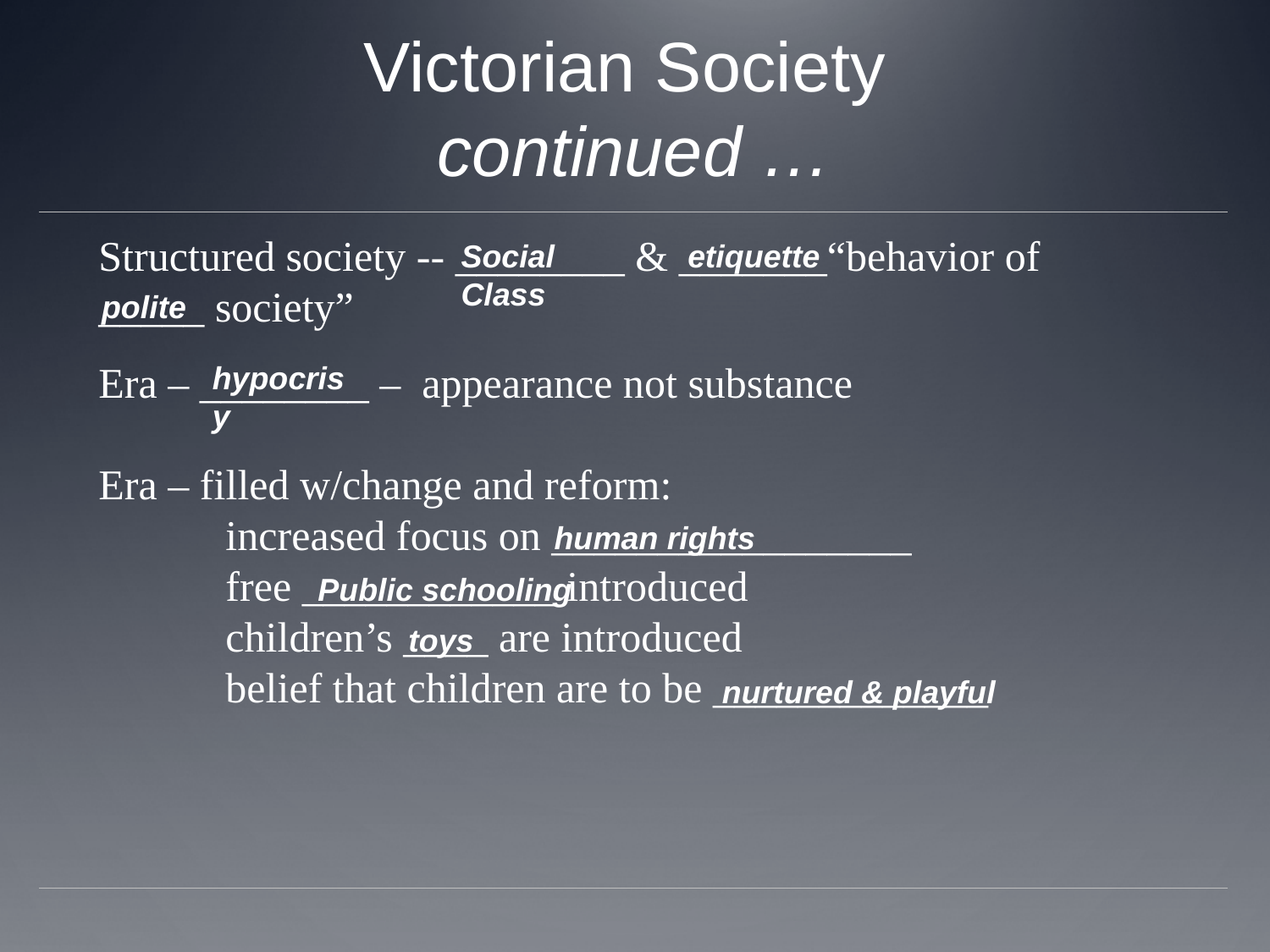

# Victorian Society continued …
Structured society -- ________ & _______“behavior of
_____ society”
Era – ________ –  appearance not substance

Era – filled w/change and reform:
	increased focus on _________________
	free ____________ introduced
	children’s ____ are introduced
	belief that children are to be _____________

Social Class
etiquette
polite
hypocrisy
human rights
Public schooling
toys
nurtured & playful